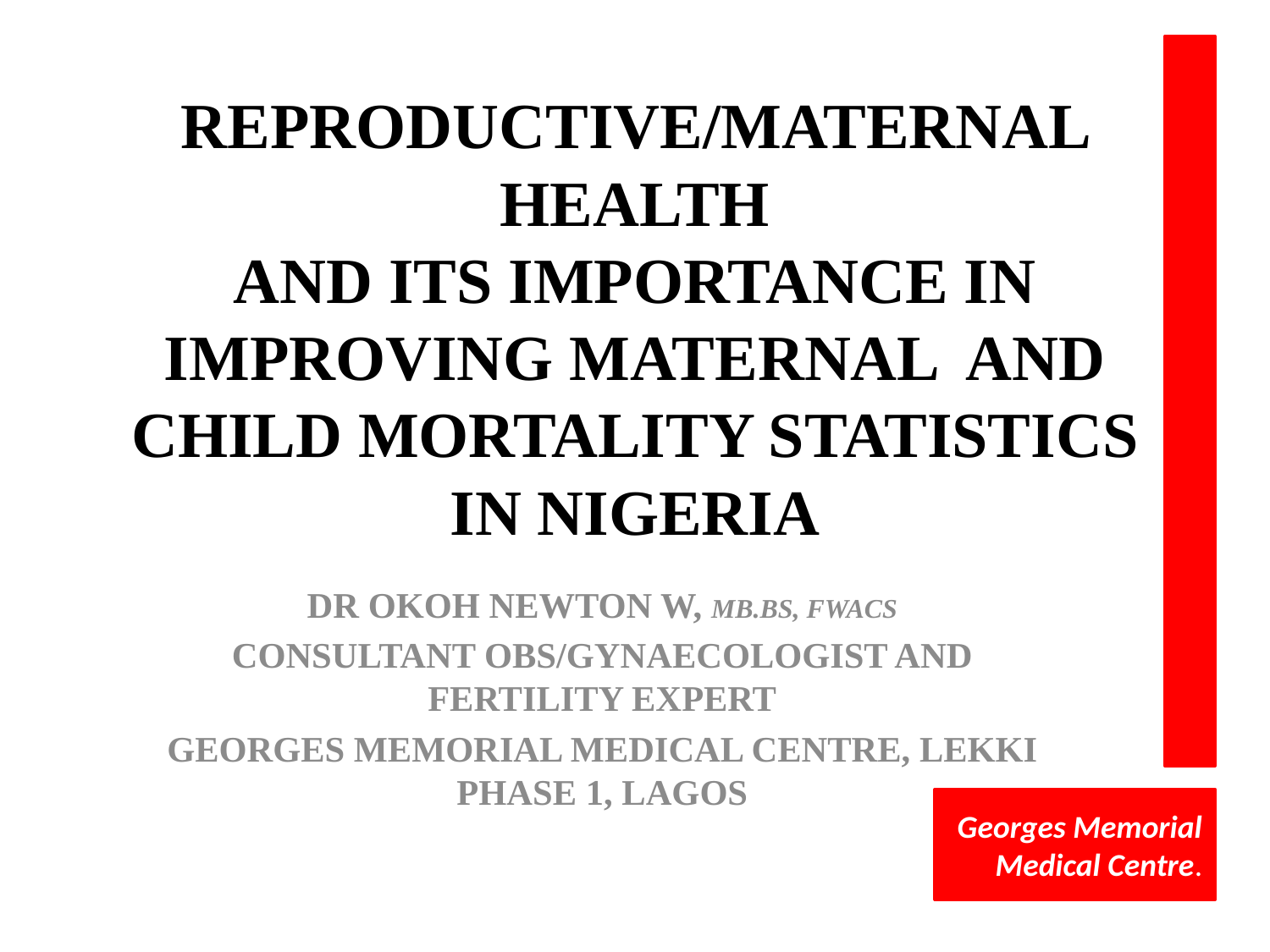

# REPRODUCTIVE/MATERNAL HEALTH AND ITS IMPORTANCE IN IMPROVING MATERNAL  AND CHILD MORTALITY STATISTICS IN NIGERIA
DR OKOH NEWTON W, MB.BS, FWACS
CONSULTANT OBS/GYNAECOLOGIST AND FERTILITY EXPERT
GEORGES MEMORIAL MEDICAL CENTRE, LEKKI PHASE 1, LAGOS